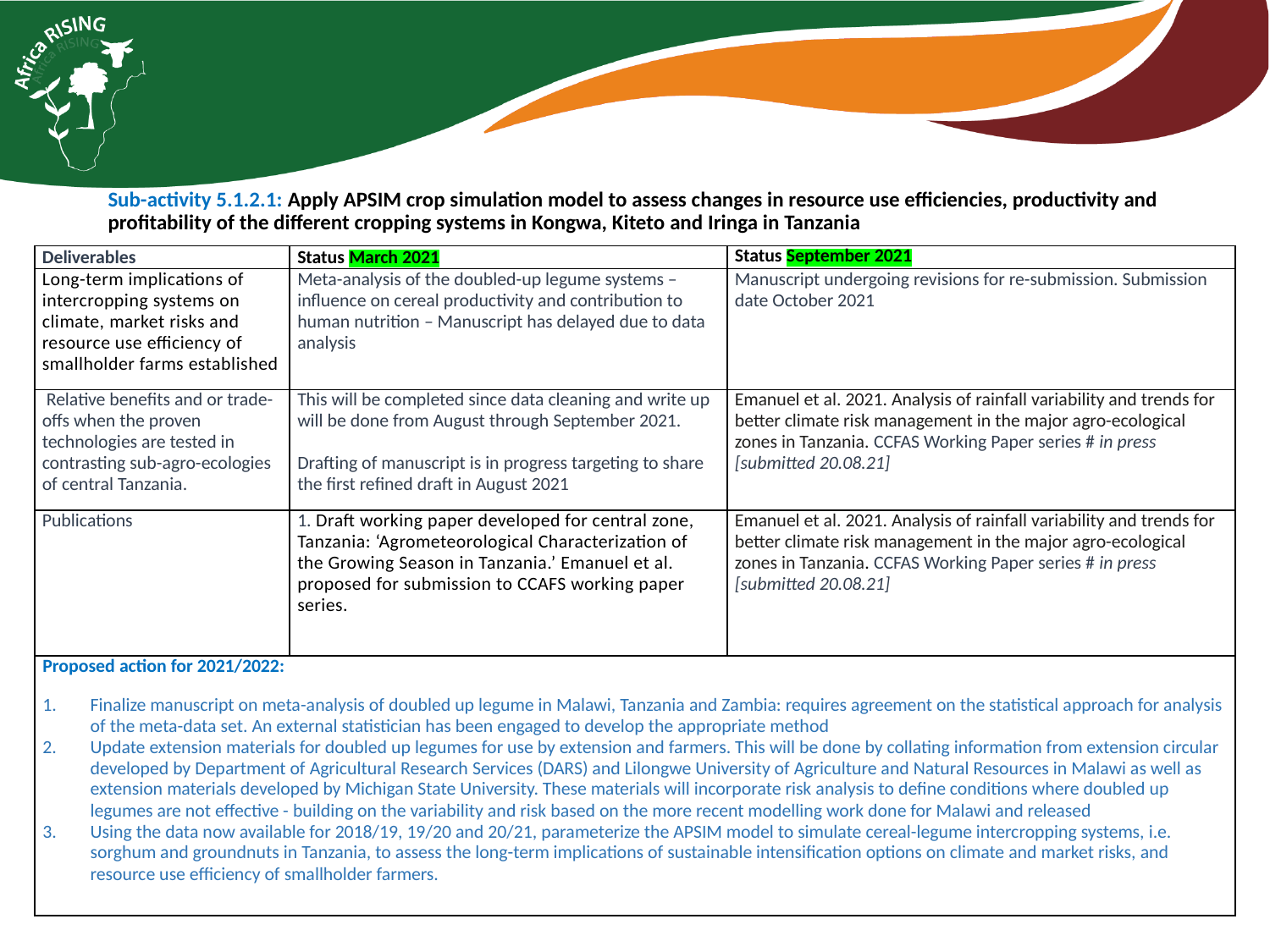

Sub-activity 5.1.2.1: Apply APSIM crop simulation model to assess changes in resource use efficiencies, productivity and profitability of the different cropping systems in Kongwa, Kiteto and Iringa in Tanzania
| Deliverables | Status March 2021 | Status September 2021 |
| --- | --- | --- |
| Long-term implications of intercropping systems on climate, market risks and resource use efficiency of smallholder farms established | Meta-analysis of the doubled-up legume systems – influence on cereal productivity and contribution to human nutrition – Manuscript has delayed due to data analysis | Manuscript undergoing revisions for re-submission. Submission date October 2021 |
| Relative benefits and or trade-offs when the proven technologies are tested in contrasting sub-agro-ecologies of central Tanzania. | This will be completed since data cleaning and write up will be done from August through September 2021.   Drafting of manuscript is in progress targeting to share the first refined draft in August 2021 | Emanuel et al. 2021. Analysis of rainfall variability and trends for better climate risk management in the major agro-ecological zones in Tanzania. CCFAS Working Paper series # in press [submitted 20.08.21] |
| Publications | 1. Draft working paper developed for central zone, Tanzania: ‘Agrometeorological Characterization of the Growing Season in Tanzania.’ Emanuel et al. proposed for submission to CCAFS working paper series. | Emanuel et al. 2021. Analysis of rainfall variability and trends for better climate risk management in the major agro-ecological zones in Tanzania. CCFAS Working Paper series # in press [submitted 20.08.21] |
| Proposed action for 2021/2022: Finalize manuscript on meta-analysis of doubled up legume in Malawi, Tanzania and Zambia: requires agreement on the statistical approach for analysis of the meta-data set. An external statistician has been engaged to develop the appropriate method Update extension materials for doubled up legumes for use by extension and farmers. This will be done by collating information from extension circular developed by Department of Agricultural Research Services (DARS) and Lilongwe University of Agriculture and Natural Resources in Malawi as well as extension materials developed by Michigan State University. These materials will incorporate risk analysis to define conditions where doubled up legumes are not effective - building on the variability and risk based on the more recent modelling work done for Malawi and released Using the data now available for 2018/19, 19/20 and 20/21, parameterize the APSIM model to simulate cereal-legume intercropping systems, i.e. sorghum and groundnuts in Tanzania, to assess the long-term implications of sustainable intensification options on climate and market risks, and resource use efficiency of smallholder farmers. |  |  |